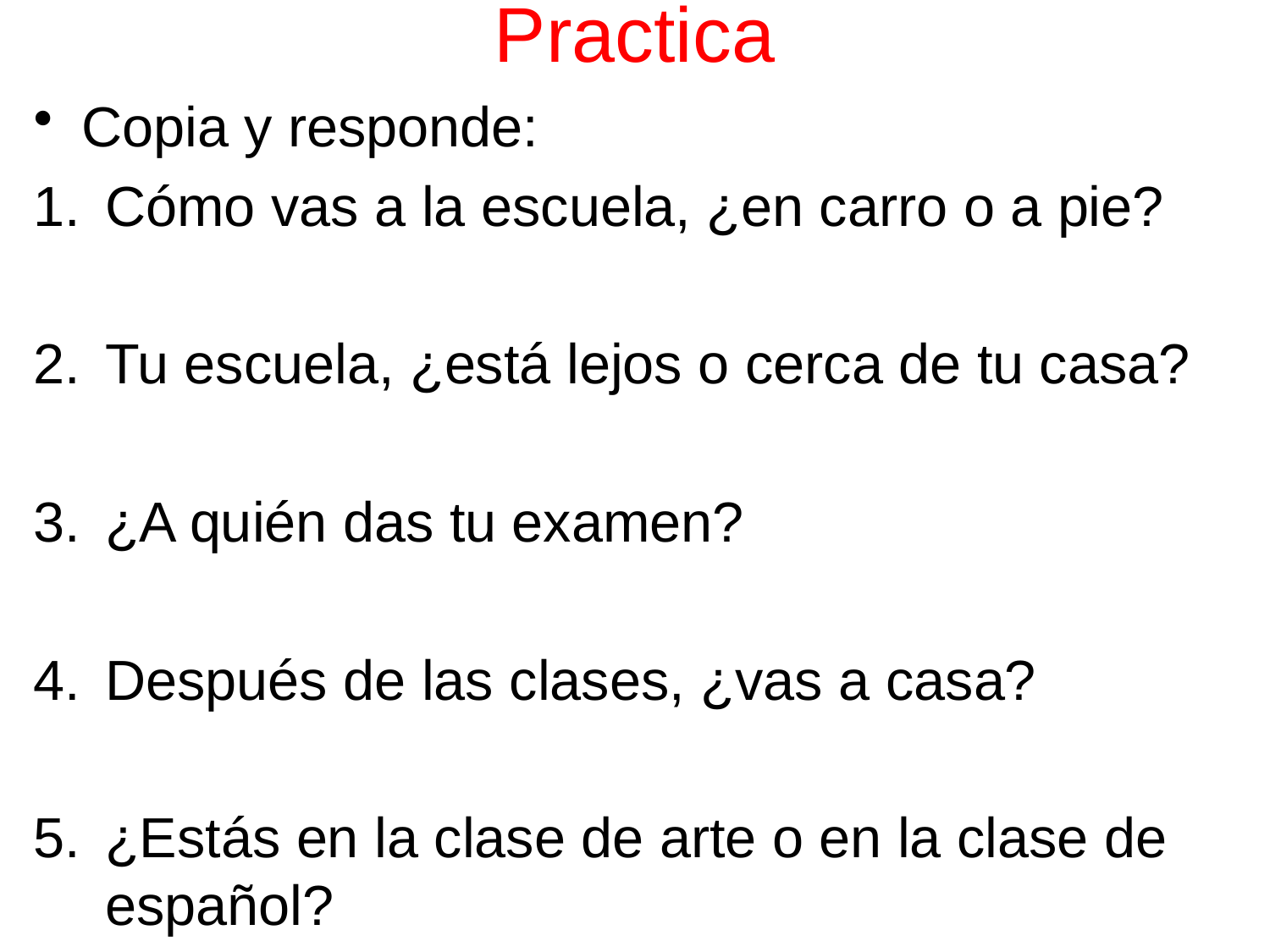

Practica
Copia y responde:
Cómo vas a la escuela, ¿en carro o a pie?

Tu escuela, ¿está lejos o cerca de tu casa?

¿A quién das tu examen?

Después de las clases, ¿vas a casa?

¿Estás en la clase de arte o en la clase de español?